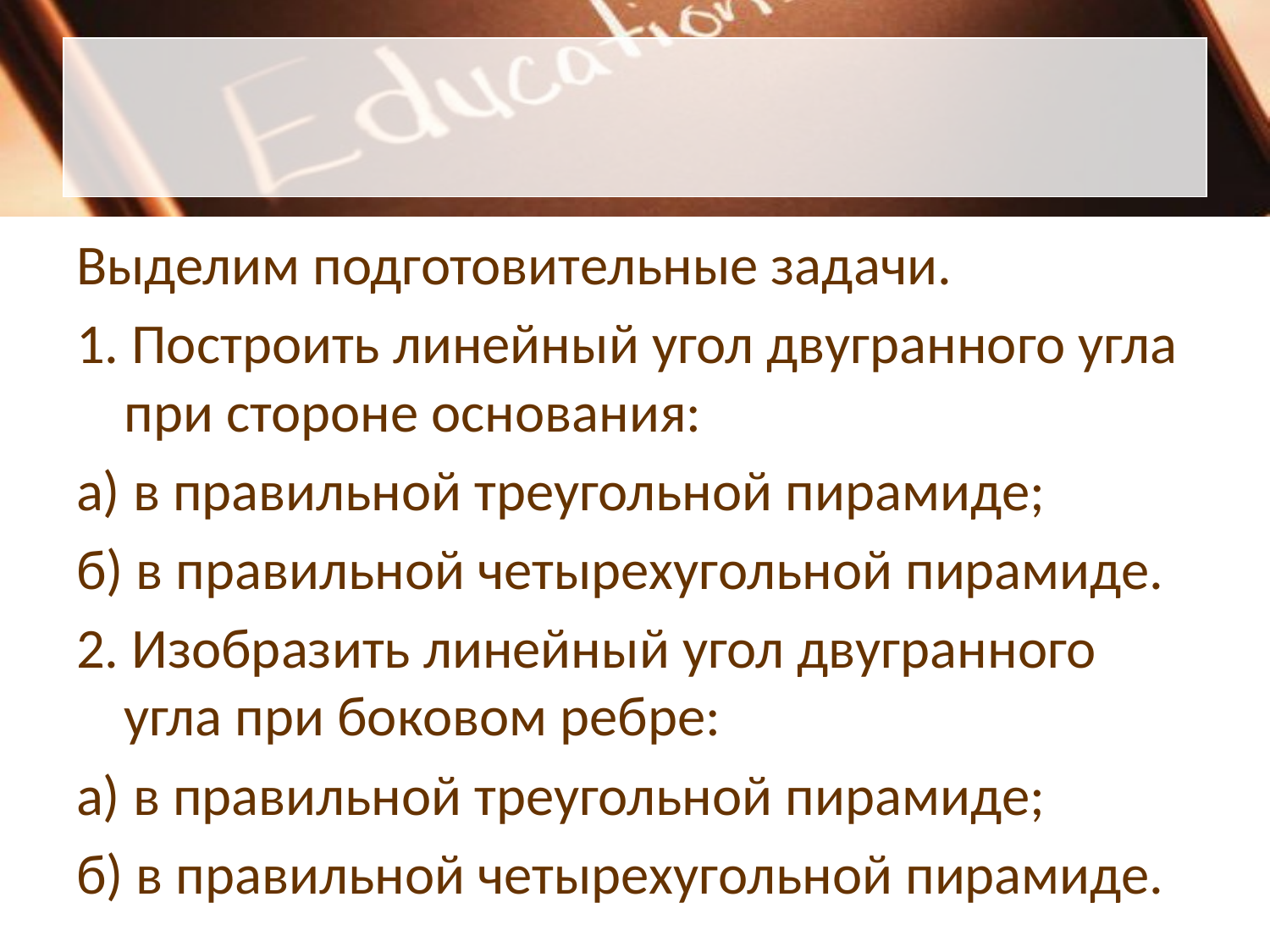

#
Выделим подготовительные задачи.
1. Построить линейный угол двугранного угла при стороне основания:
а) в правильной треугольной пирамиде;
б) в правильной четырехугольной пирамиде.
2. Изобразить линейный угол двугранного угла при боковом ребре:
а) в правильной треугольной пирамиде;
б) в правильной четырехугольной пирамиде.